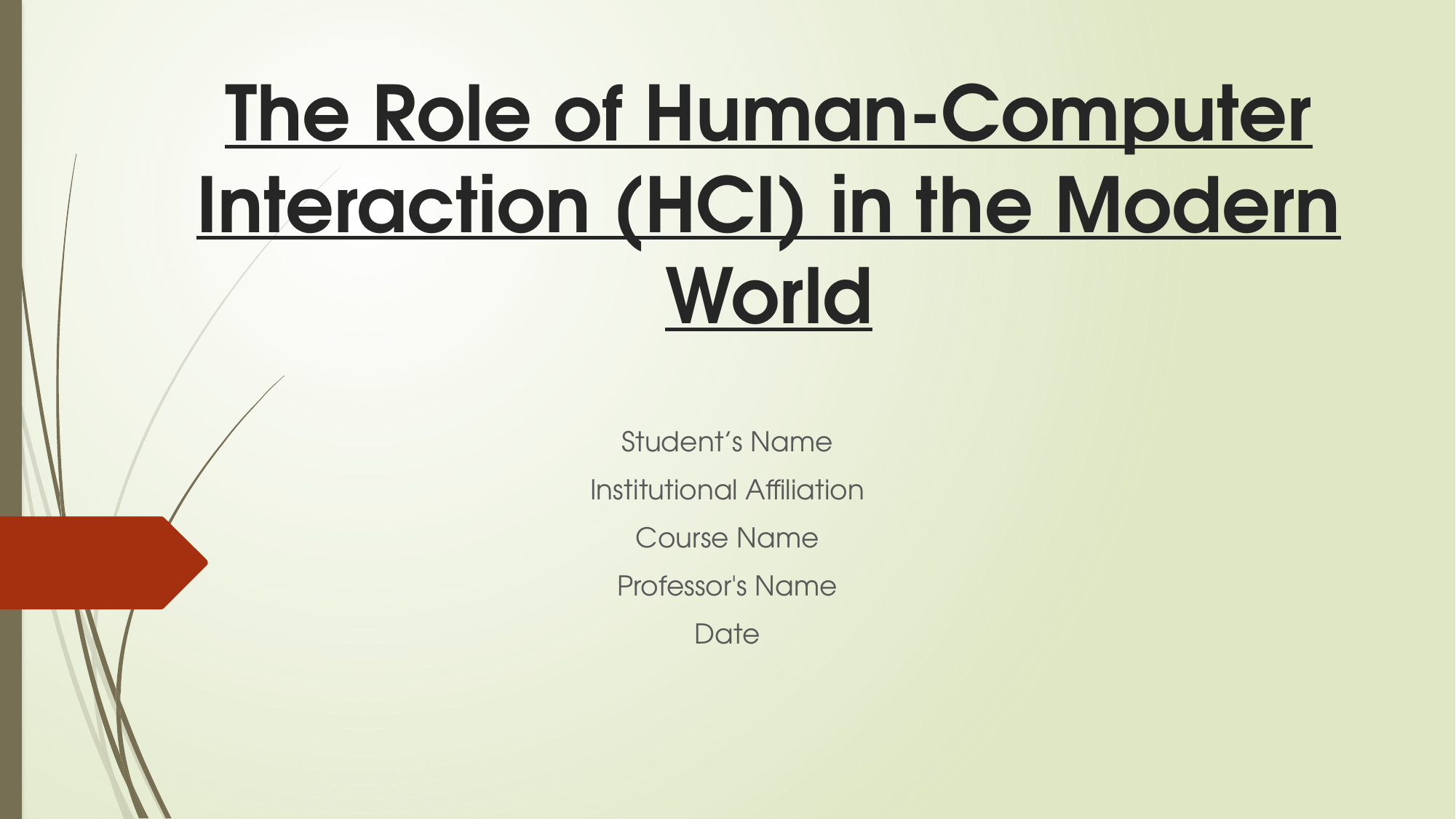

# The Role of Human-Computer Interaction (HCI) in the Modern World
Student’s Name
Institutional Affiliation
Course Name
Professor's Name
Date